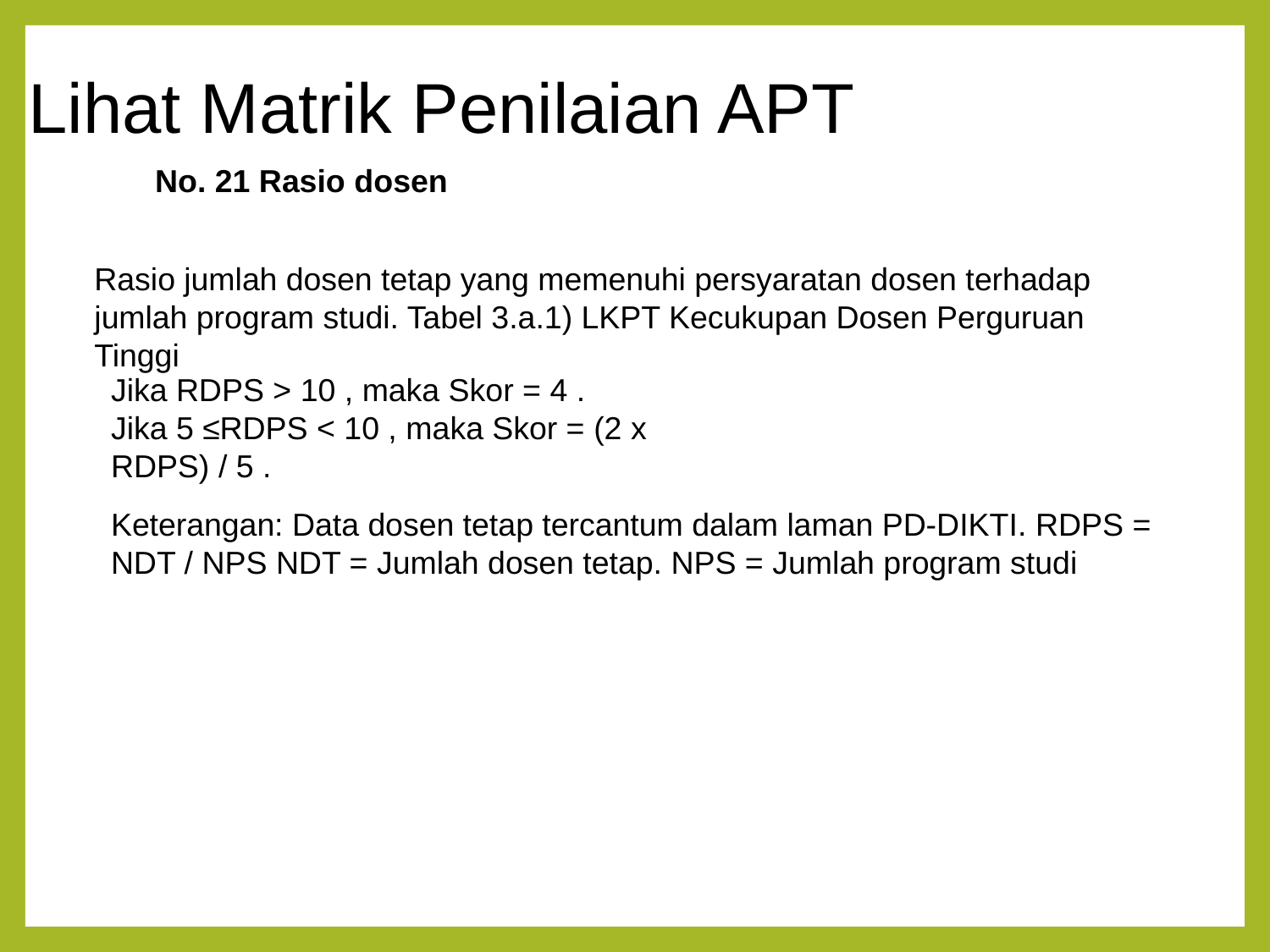

Lihat Matrik Penilaian APT
No. 21 Rasio dosen
Rasio jumlah dosen tetap yang memenuhi persyaratan dosen terhadap jumlah program studi. Tabel 3.a.1) LKPT Kecukupan Dosen Perguruan Tinggi
Jika RDPS > 10 , maka Skor = 4 .
Jika 5 ≤RDPS < 10 , maka Skor = (2 x RDPS) / 5 .
Keterangan: Data dosen tetap tercantum dalam laman PD-DIKTI. RDPS = NDT / NPS NDT = Jumlah dosen tetap. NPS = Jumlah program studi